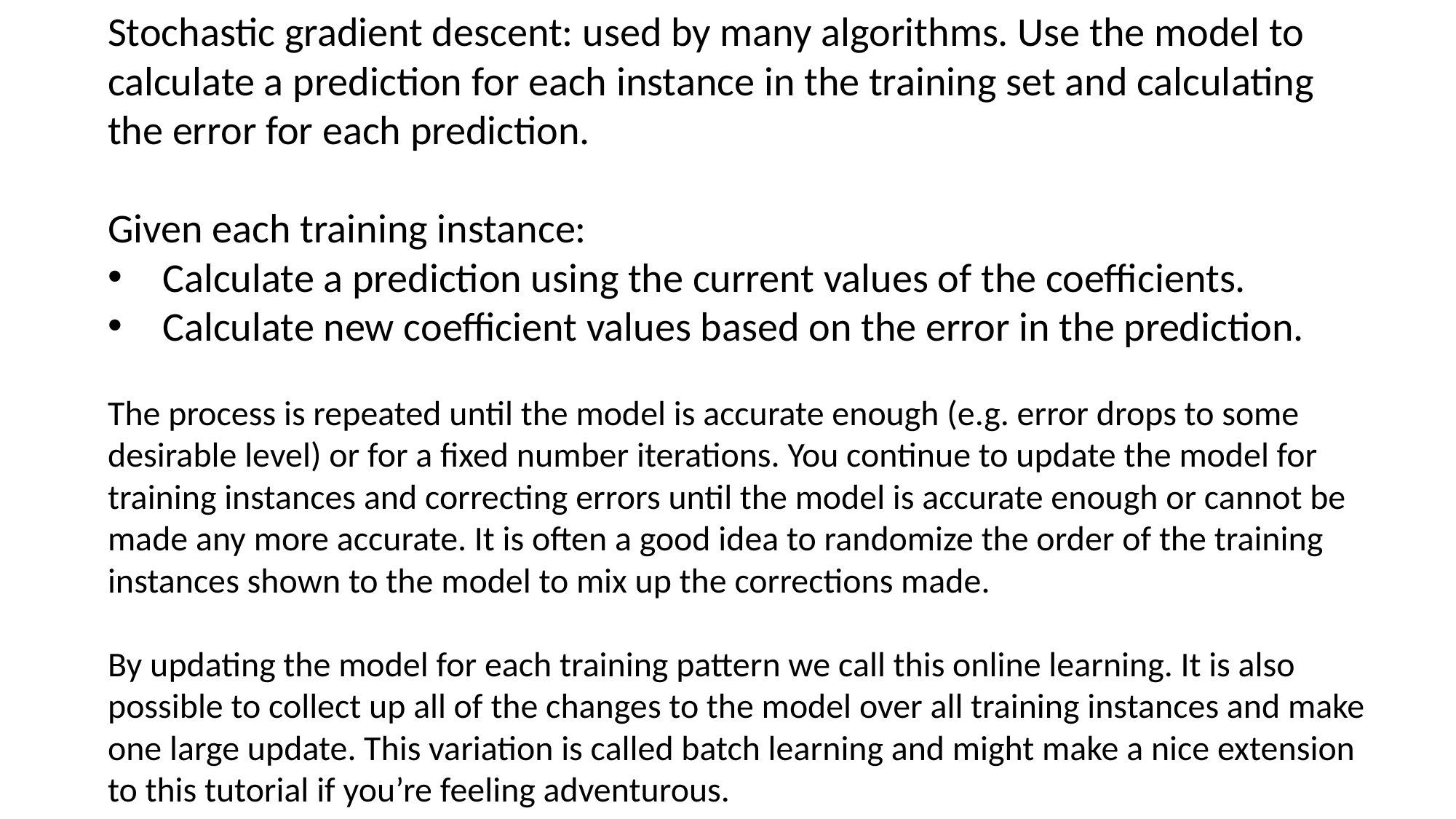

Stochastic gradient descent: used by many algorithms. Use the model to calculate a prediction for each instance in the training set and calculating the error for each prediction.

Given each training instance:
Calculate a prediction using the current values of the coefficients.
Calculate new coefficient values based on the error in the prediction.
The process is repeated until the model is accurate enough (e.g. error drops to some desirable level) or for a fixed number iterations. You continue to update the model for training instances and correcting errors until the model is accurate enough or cannot be made any more accurate. It is often a good idea to randomize the order of the training instances shown to the model to mix up the corrections made.

By updating the model for each training pattern we call this online learning. It is also possible to collect up all of the changes to the model over all training instances and make one large update. This variation is called batch learning and might make a nice extension to this tutorial if you’re feeling adventurous.